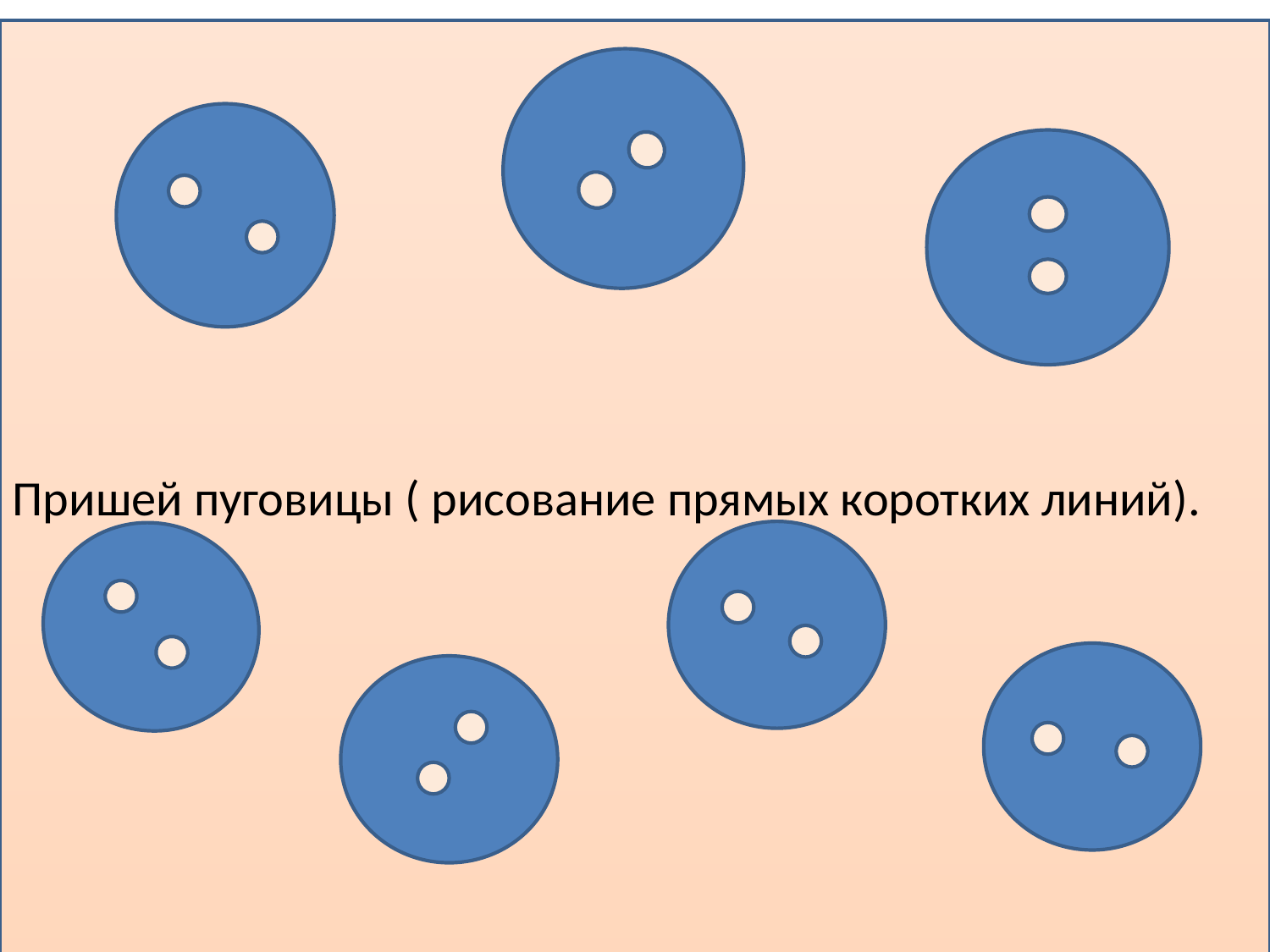

Пришей пуговицы ( рисование прямых коротких линий).